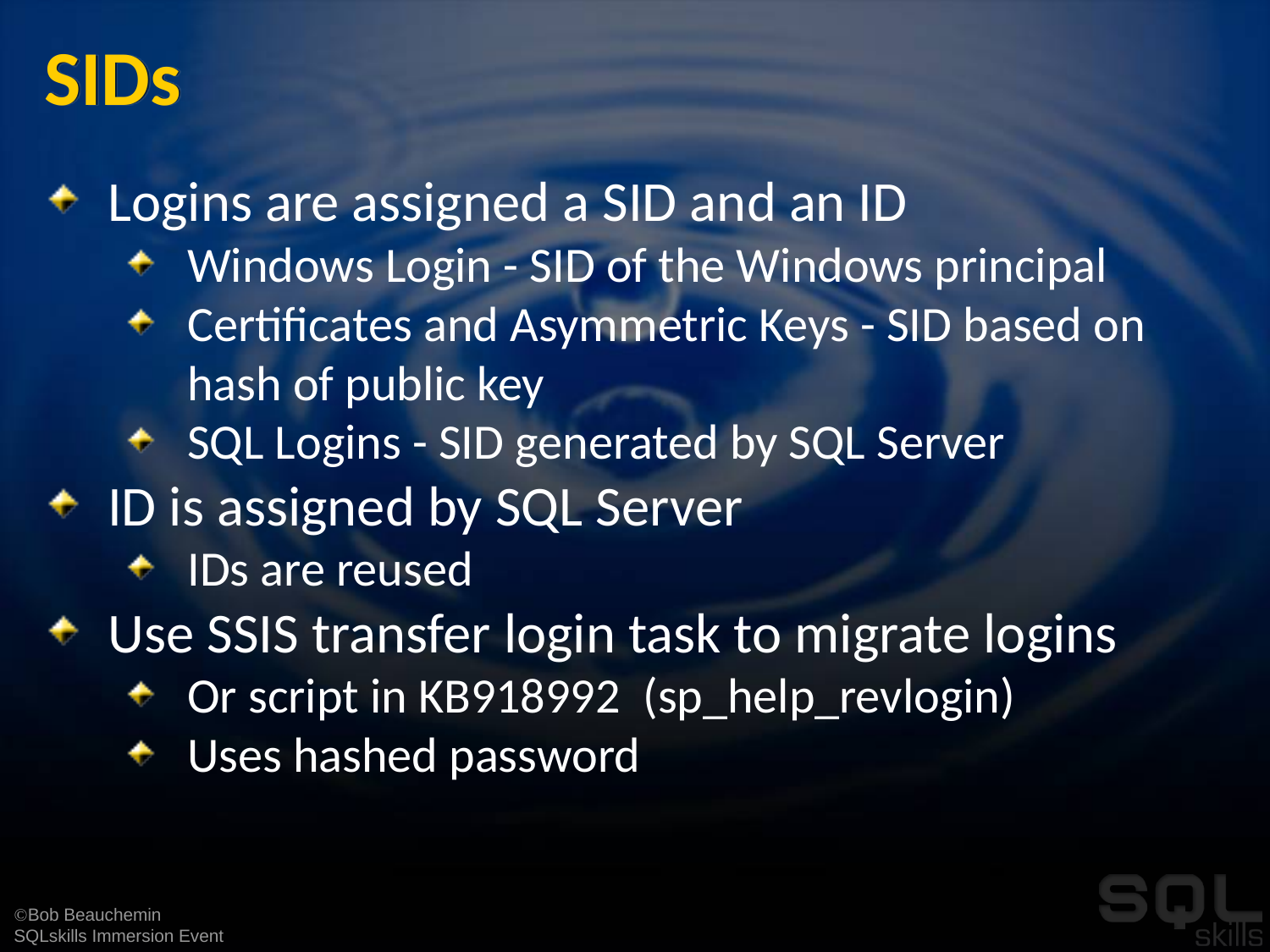

# SIDs
Logins are assigned a SID and an ID
Windows Login - SID of the Windows principal
Certificates and Asymmetric Keys - SID based on hash of public key
SQL Logins - SID generated by SQL Server
ID is assigned by SQL Server
IDs are reused
Use SSIS transfer login task to migrate logins
Or script in KB918992  (sp_help_revlogin)
Uses hashed password